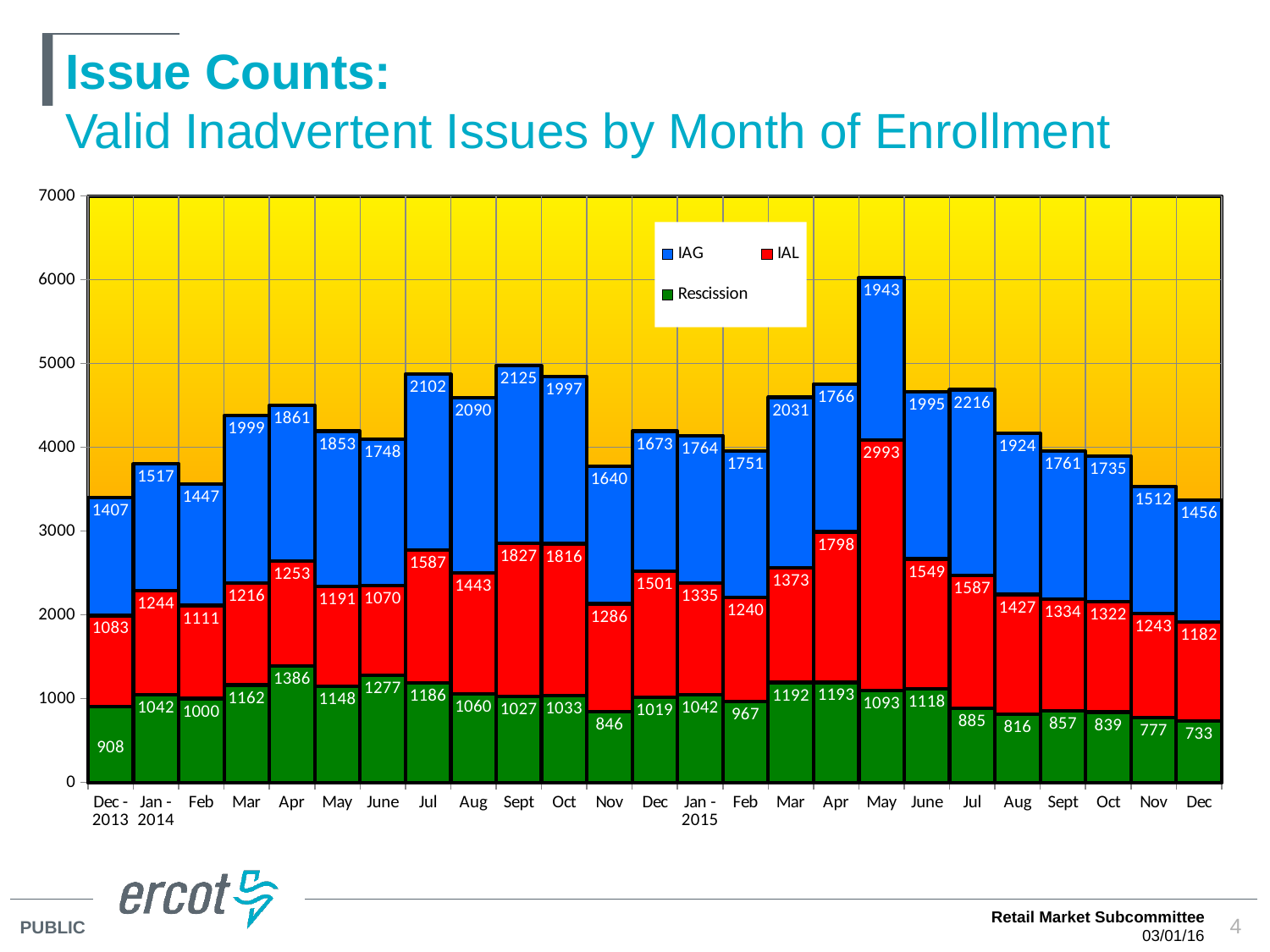

# Issue Counts: Valid Inadvertent Issues by Month of Enrollment

### Chart

| Category | Rescission | IAL | IAG |
|---|---|---|---|
| Dec - 2013 | 908.0 | 1083.0 | 1407.0 |
| Jan - 2014 | 1042.0 | 1244.0 | 1517.0 |
| Feb | 1000.0 | 1111.0 | 1447.0 |
| Mar | 1162.0 | 1216.0 | 1999.0 |
| Apr | 1386.0 | 1253.0 | 1861.0 |
| May | 1148.0 | 1191.0 | 1853.0 |
| June | 1277.0 | 1070.0 | 1748.0 |
| Jul | 1186.0 | 1587.0 | 2102.0 |
| Aug | 1060.0 | 1443.0 | 2090.0 |
| Sept | 1027.0 | 1827.0 | 2125.0 |
| Oct | 1033.0 | 1816.0 | 1997.0 |
| Nov | 846.0 | 1286.0 | 1640.0 |
| Dec | 1019.0 | 1501.0 | 1673.0 |
| Jan - 2015 | 1042.0 | 1335.0 | 1764.0 |
| Feb | 967.0 | 1240.0 | 1751.0 |
| Mar | 1192.0 | 1373.0 | 2031.0 |
| Apr | 1193.0 | 1798.0 | 1766.0 |
| May | 1093.0 | 2993.0 | 1943.0 |
| June | 1118.0 | 1549.0 | 1995.0 |
| Jul | 885.0 | 1587.0 | 2216.0 |
| Aug | 816.0 | 1427.0 | 1924.0 |
| Sept | 857.0 | 1334.0 | 1761.0 |
| Oct | 839.0 | 1322.0 | 1735.0 |
| Nov | 777.0 | 1243.0 | 1512.0 |
| Dec | 733.0 | 1182.0 | 1456.0 |
Retail Market Subcommittee
03/01/16
4